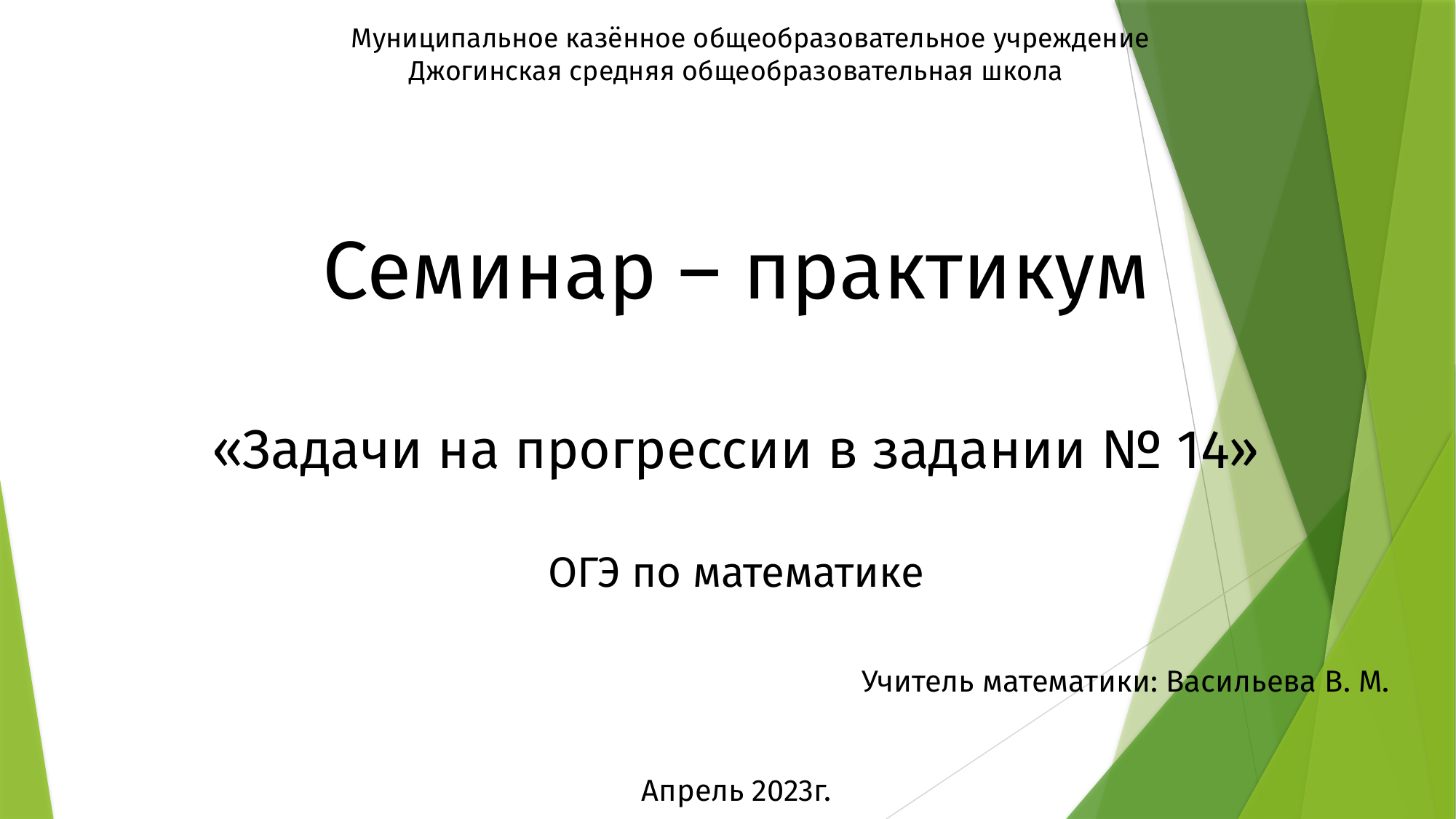

Муниципальное казённое общеобразовательное учреждение
Джогинская средняя общеобразовательная школа

Семинар – практикум
«Задачи на прогрессии в задании № 14»
ОГЭ по математике

Учитель математики: Васильева В. М.

Апрель 2023г.